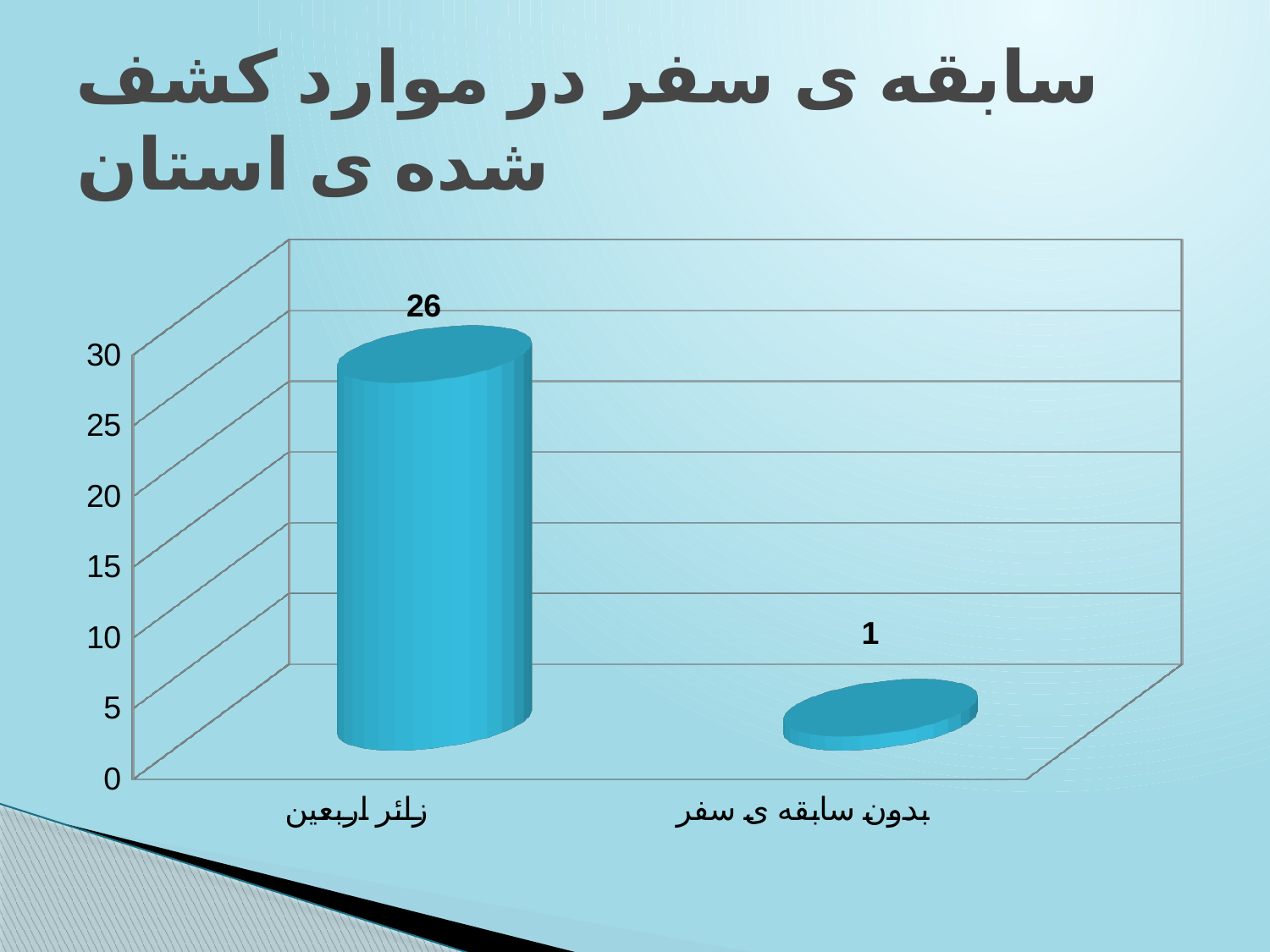

# سابقه ی سفر در موارد کشف شده ی استان

[unsupported chart]